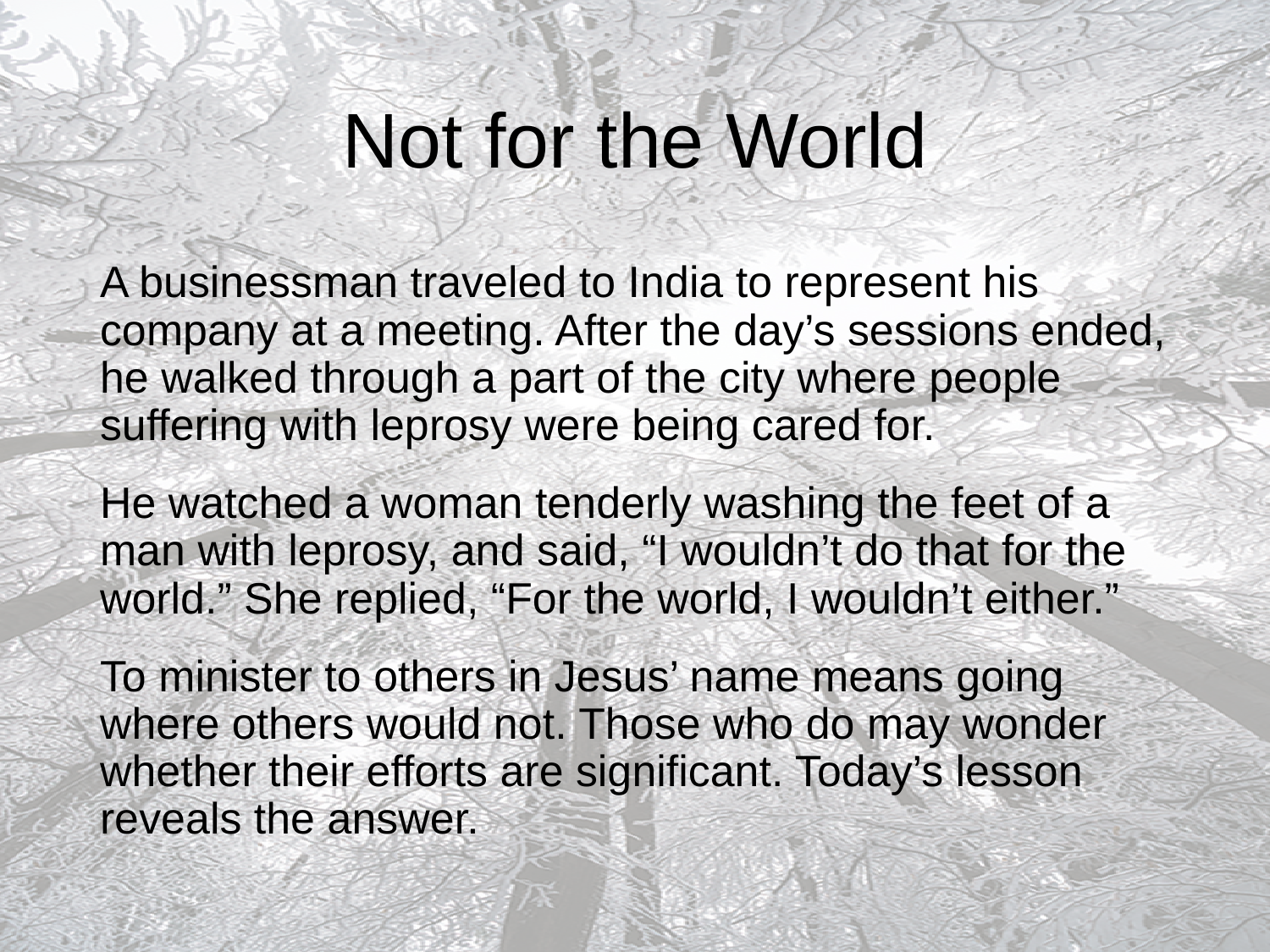

# Not for the World
A businessman traveled to India to represent his company at a meeting. After the day’s sessions ended, he walked through a part of the city where people suffering with leprosy were being cared for.
He watched a woman tenderly washing the feet of a man with leprosy, and said, “I wouldn’t do that for the world.” She replied, “For the world, I wouldn’t either.”
To minister to others in Jesus’ name means going where others would not. Those who do may wonder whether their efforts are significant. Today’s lesson reveals the answer.